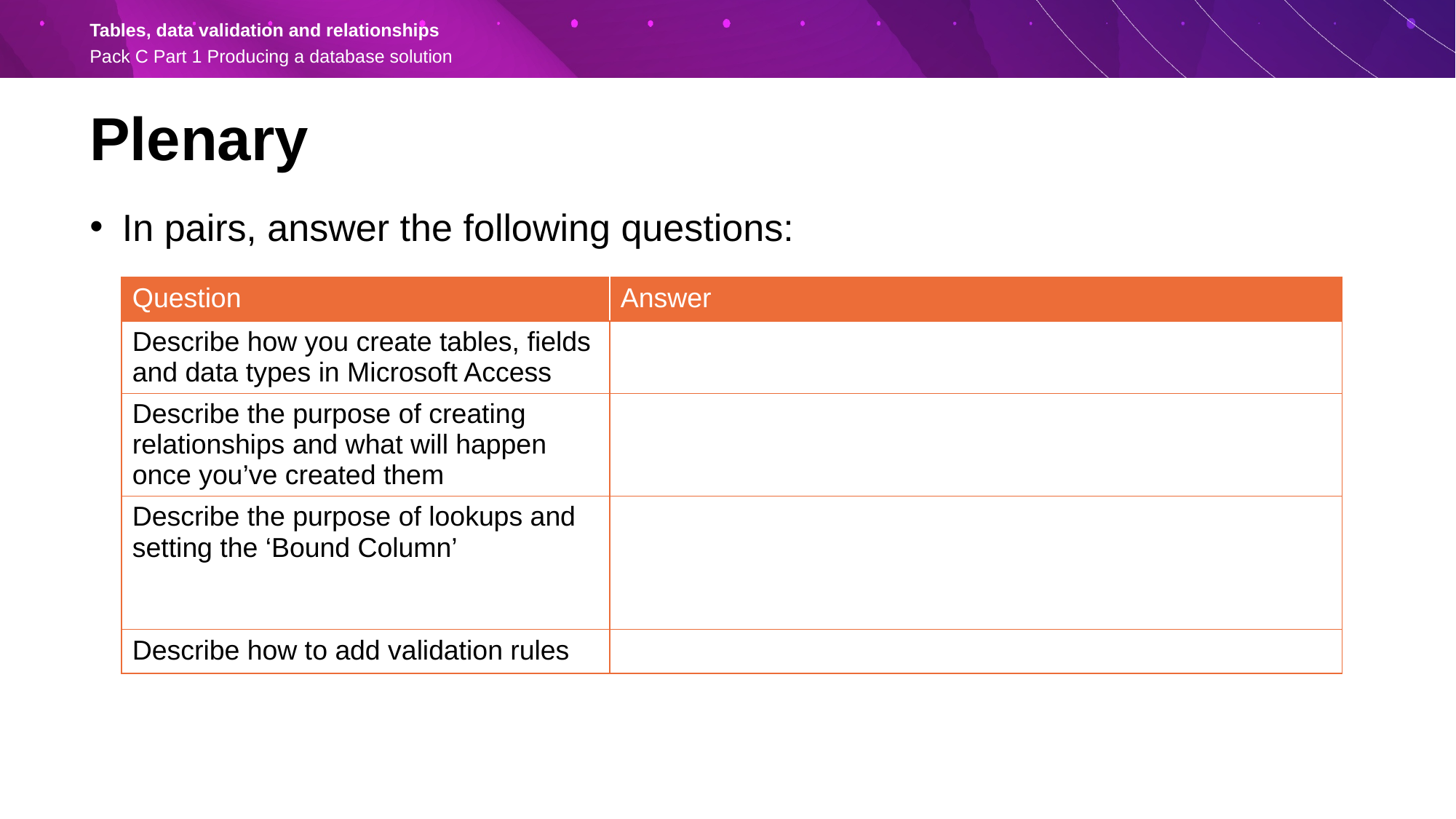

Plenary
In pairs, answer the following questions:
| Question | Answer |
| --- | --- |
| Describe how you create tables, fields and data types in Microsoft Access |  |
| Describe the purpose of creating relationships and what will happen once you’ve created them |  |
| Describe the purpose of lookups and setting the ‘Bound Column’ |  |
| Describe how to add validation rules |  |